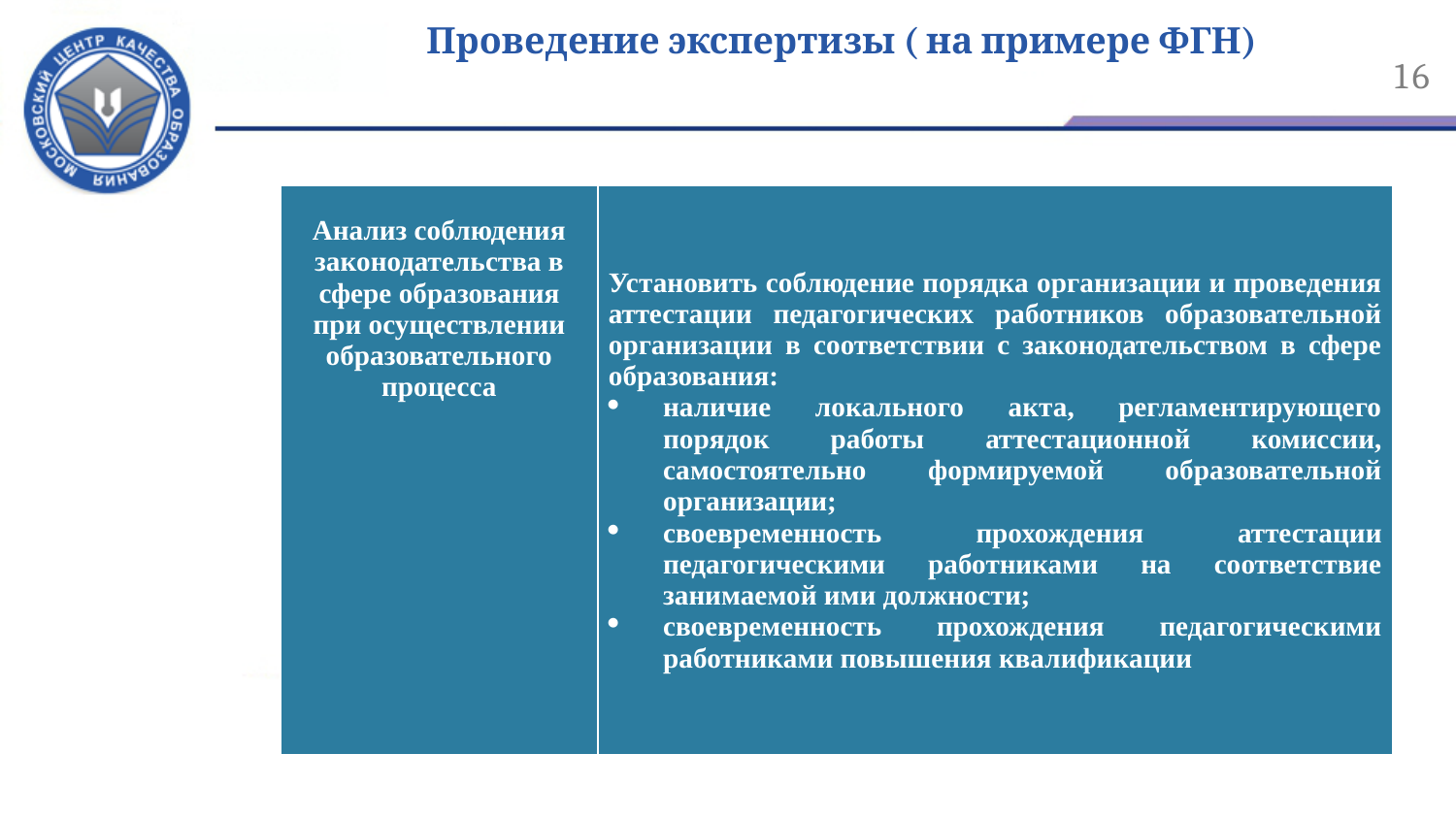

# Проведение экспертизы ( на примере ФГН)
16
| Анализ соблюдения законодательства в сфере образования при осуществлении образовательного процесса | Установить соблюдение порядка организации и проведения аттестации педагогических работников образовательной организации в соответствии с законодательством в сфере образования: наличие локального акта, регламентирующего порядок работы аттестационной комиссии, самостоятельно формируемой образовательной организации; своевременность прохождения аттестации педагогическими работниками на соответствие занимаемой ими должности; своевременность прохождения педагогическими работниками повышения квалификации |
| --- | --- |